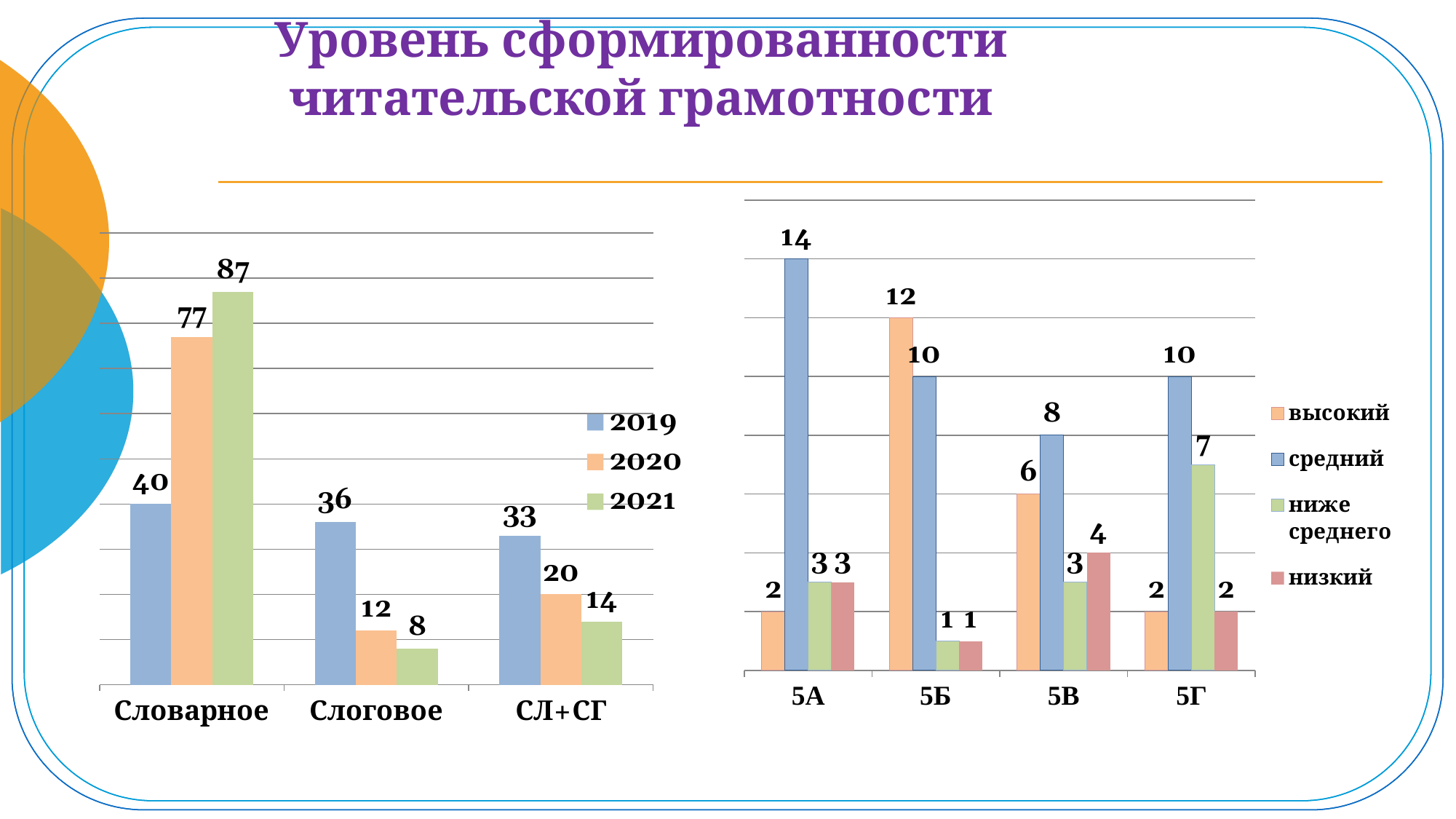

# Уровень сформированности читательской грамотности

### Chart

| Category | высокий | средний | ниже среднего | низкий |
|---|---|---|---|---|
| 5А | 2.0 | 14.0 | 3.0 | 3.0 |
| 5Б | 12.0 | 10.0 | 1.0 | 1.0 |
| 5В | 6.0 | 8.0 | 3.0 | 4.0 |
| 5Г | 2.0 | 10.0 | 7.0 | 2.0 |

### Chart

| Category | 2019 | 2020 | 2021 |
|---|---|---|---|
| Словарное | 40.0 | 77.0 | 87.0 |
| Слоговое | 36.0 | 12.0 | 8.0 |
| СЛ+СГ | 33.0 | 20.0 | 14.0 |